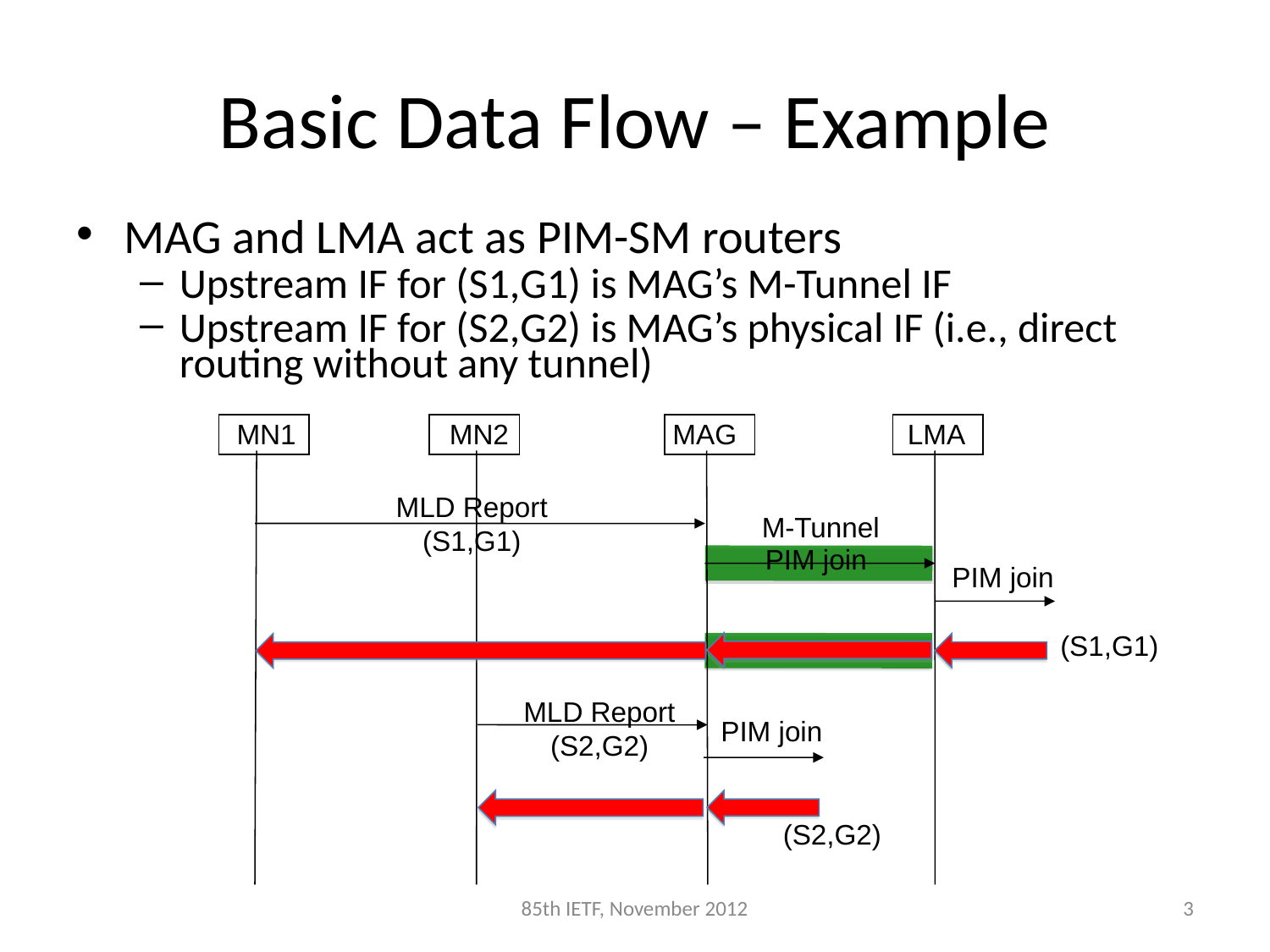

# Basic Data Flow – Example
MAG and LMA act as PIM-SM routers
Upstream IF for (S1,G1) is MAG’s M-Tunnel IF
Upstream IF for (S2,G2) is MAG’s physical IF (i.e., direct routing without any tunnel)
MN1
MN2
MAG
LMA

MLD Report
(S1,G1)
M-Tunnel

PIM join
PIM join

(S1,G1)

MLD Report
(S2,G2)
PIM join

(S2,G2)
85th IETF, November 2012
3